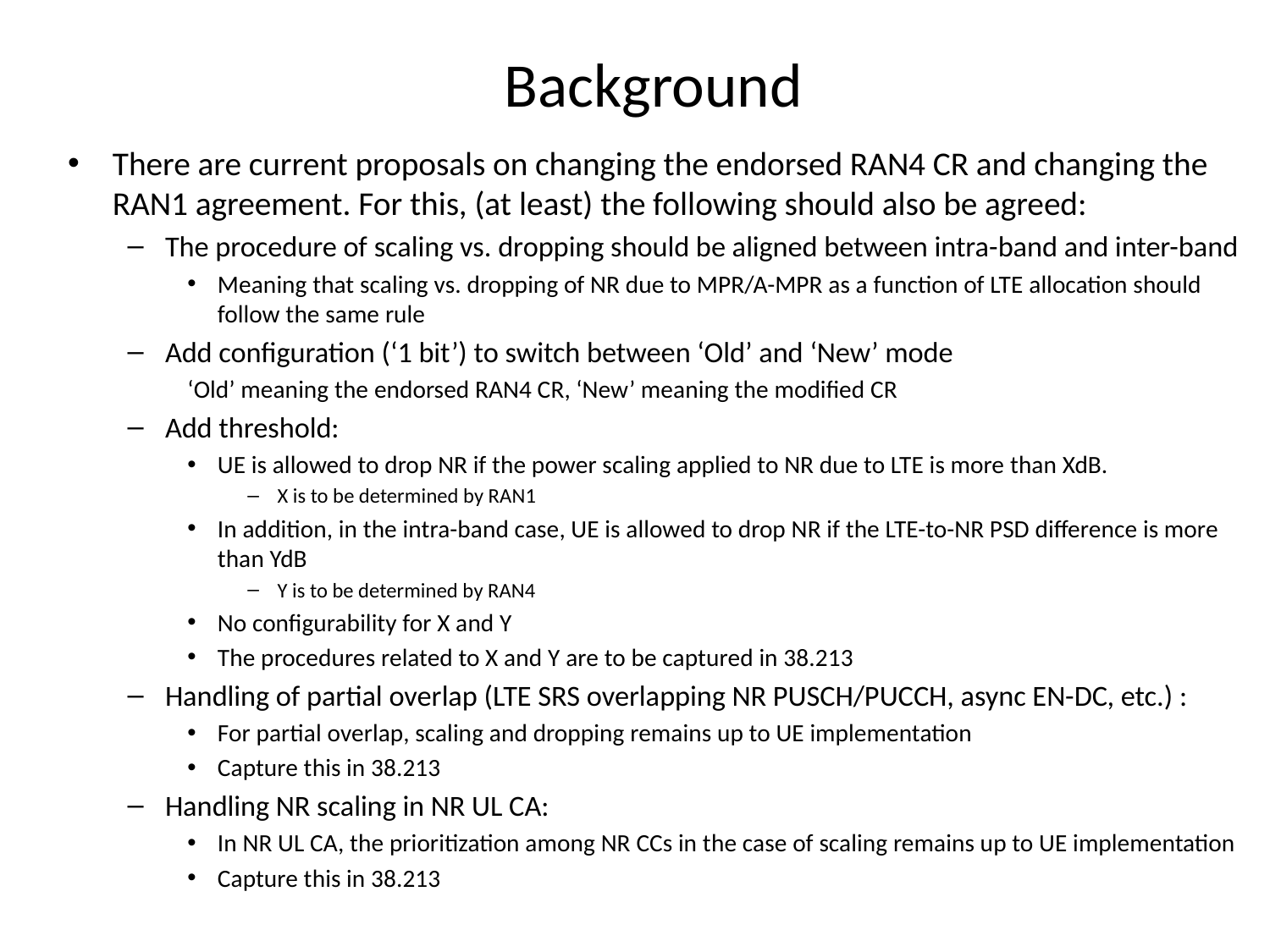

# Background
There are current proposals on changing the endorsed RAN4 CR and changing the RAN1 agreement. For this, (at least) the following should also be agreed:
The procedure of scaling vs. dropping should be aligned between intra-band and inter-band
Meaning that scaling vs. dropping of NR due to MPR/A-MPR as a function of LTE allocation should follow the same rule
Add configuration (‘1 bit’) to switch between ‘Old’ and ‘New’ mode
‘Old’ meaning the endorsed RAN4 CR, ‘New’ meaning the modified CR
Add threshold:
UE is allowed to drop NR if the power scaling applied to NR due to LTE is more than XdB.
X is to be determined by RAN1
In addition, in the intra-band case, UE is allowed to drop NR if the LTE-to-NR PSD difference is more than YdB
Y is to be determined by RAN4
No configurability for X and Y
The procedures related to X and Y are to be captured in 38.213
Handling of partial overlap (LTE SRS overlapping NR PUSCH/PUCCH, async EN-DC, etc.) :
For partial overlap, scaling and dropping remains up to UE implementation
Capture this in 38.213
Handling NR scaling in NR UL CA:
In NR UL CA, the prioritization among NR CCs in the case of scaling remains up to UE implementation
Capture this in 38.213